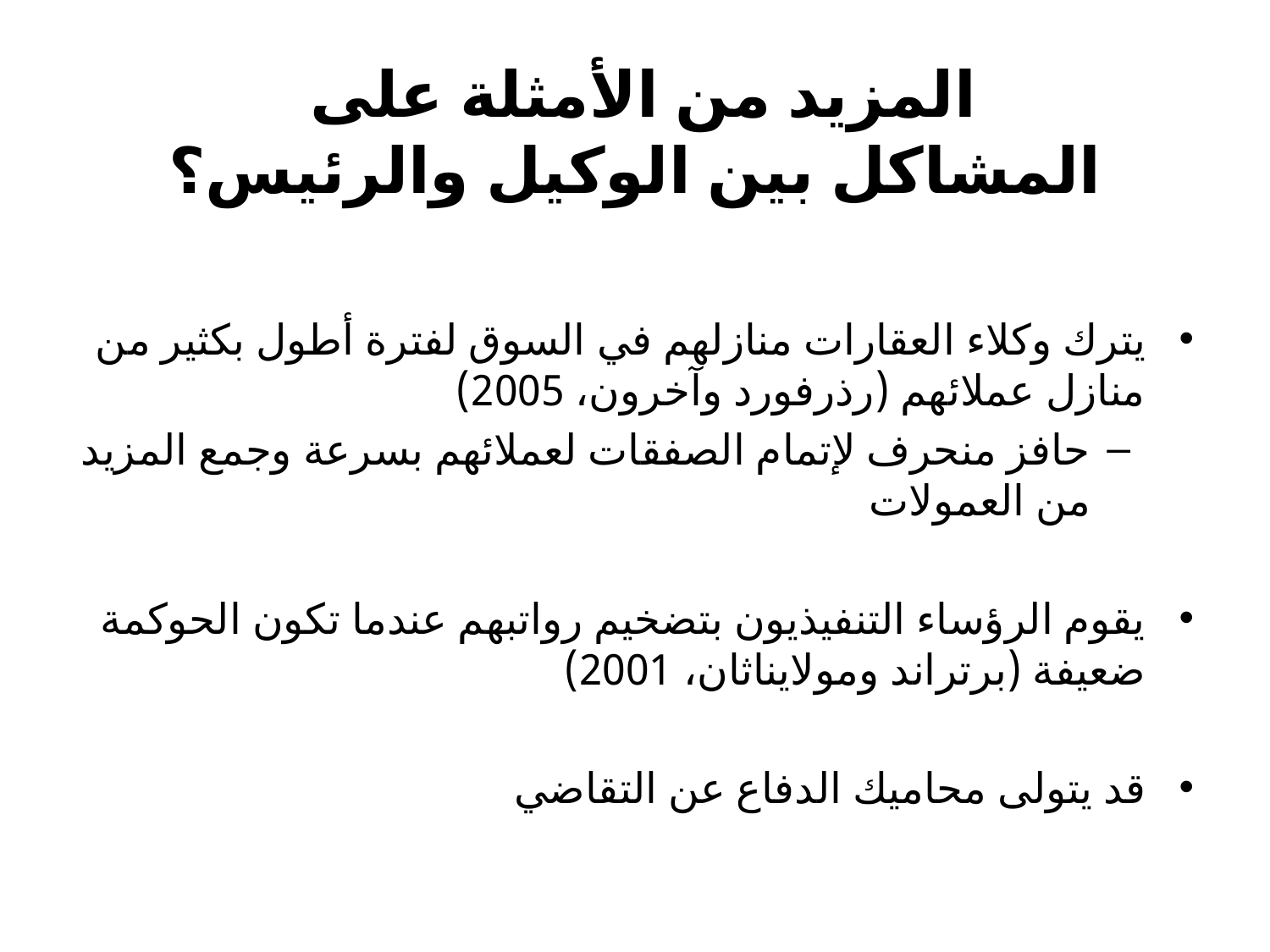

# المزيد من الأمثلة على المشاكل بين الوكيل والرئيس؟
يترك وكلاء العقارات منازلهم في السوق لفترة أطول بكثير من منازل عملائهم (رذرفورد وآخرون، 2005)
حافز منحرف لإتمام الصفقات لعملائهم بسرعة وجمع المزيد من العمولات

يقوم الرؤساء التنفيذيون بتضخيم رواتبهم عندما تكون الحوكمة ضعيفة (برتراند ومولايناثان، 2001)

قد يتولى محاميك الدفاع عن التقاضي